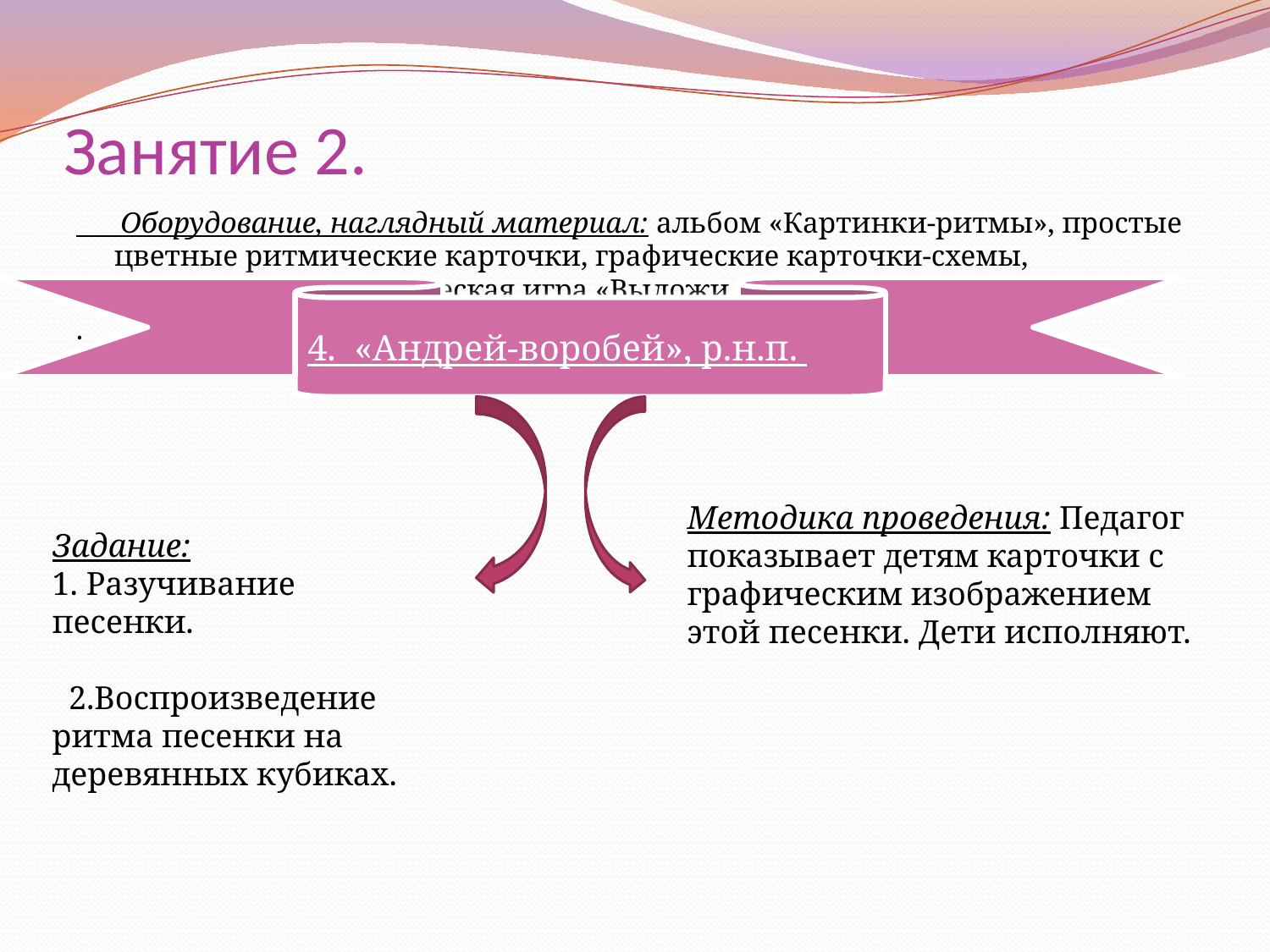

# Занятие 2.
      Оборудование, наглядный материал: альбом «Картинки-ритмы», простые цветные ритмические карточки, графические карточки-схемы, музыкально-дидактическая игра «Выложи ритм».
.

4.  «Андрей-воробей», р.н.п.

Задание:
1. Разучивание песенки.

  2.Воспроизведение ритма песенки на деревянных кубиках.

.

Методика проведения: Педагог показывает детям карточки с графическим изображением этой песенки. Дети исполняют.